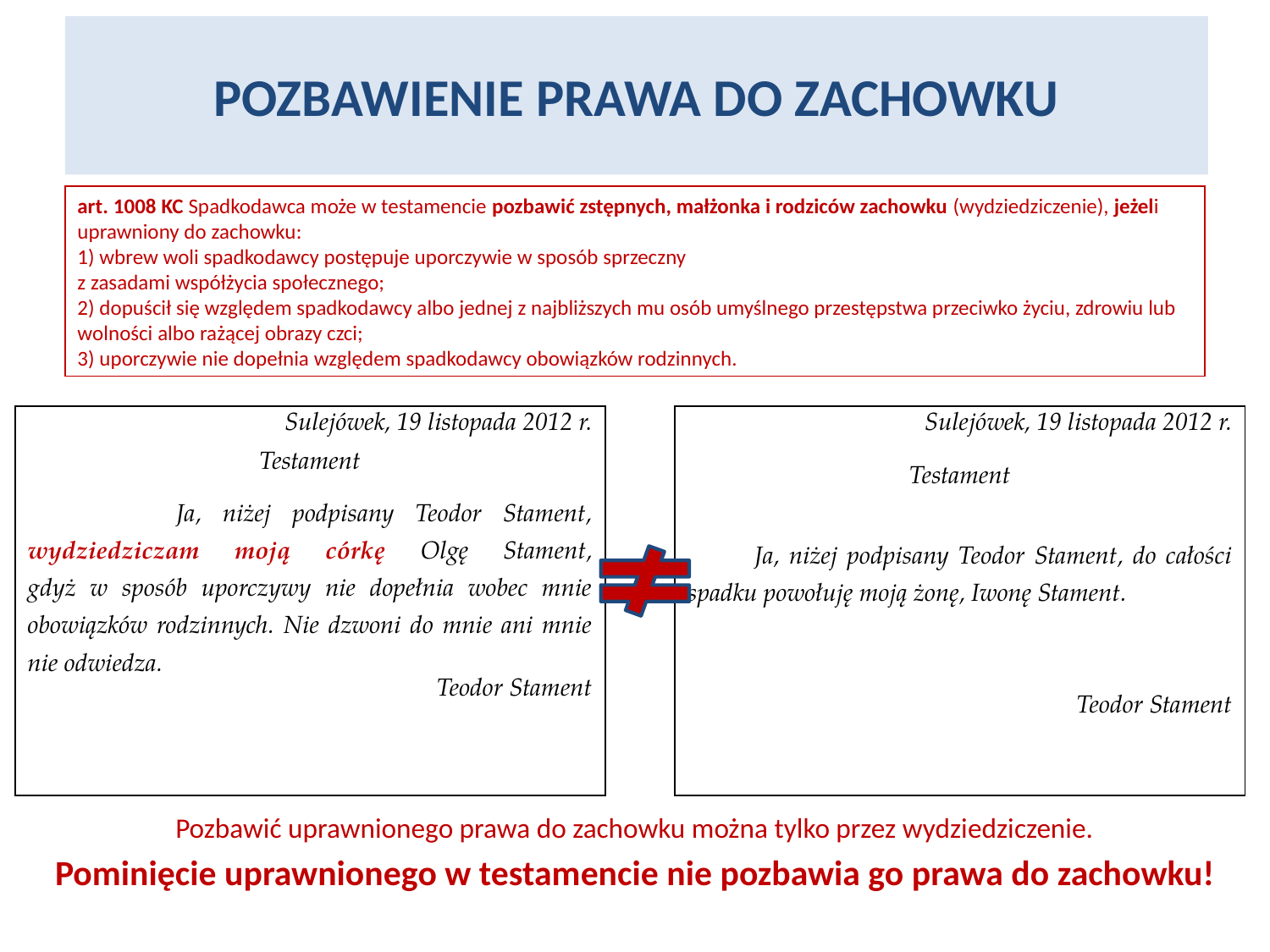

# POZBAWIENIE PRAWA DO ZACHOWKU
art. 1008 KC Spadkodawca może w testamencie pozbawić zstępnych, małżonka i rodziców zachowku (wydziedziczenie), jeżeli uprawniony do zachowku:
1) wbrew woli spadkodawcy postępuje uporczywie w sposób sprzeczny
z zasadami współżycia społecznego;
2) dopuścił się względem spadkodawcy albo jednej z najbliższych mu osób umyślnego przestępstwa przeciwko życiu, zdrowiu lub wolności albo rażącej obrazy czci;
3) uporczywie nie dopełnia względem spadkodawcy obowiązków rodzinnych.

Pozbawić uprawnionego prawa do zachowku można tylko przez wydziedziczenie.
Pominięcie uprawnionego w testamencie nie pozbawia go prawa do zachowku!
| Sulejówek, 19 listopada 2012 r. Testament Ja, niżej podpisany Teodor Stament, wydziedziczam moją córkę Olgę Stament, gdyż w sposób uporczywy nie dopełnia wobec mnie obowiązków rodzinnych. Nie dzwoni do mnie ani mnie nie odwiedza. Teodor Stament |
| --- |
| Sulejówek, 19 listopada 2012 r. Testament Ja, niżej podpisany Teodor Stament, do całości spadku powołuję moją żonę, Iwonę Stament. Teodor Stament |
| --- |